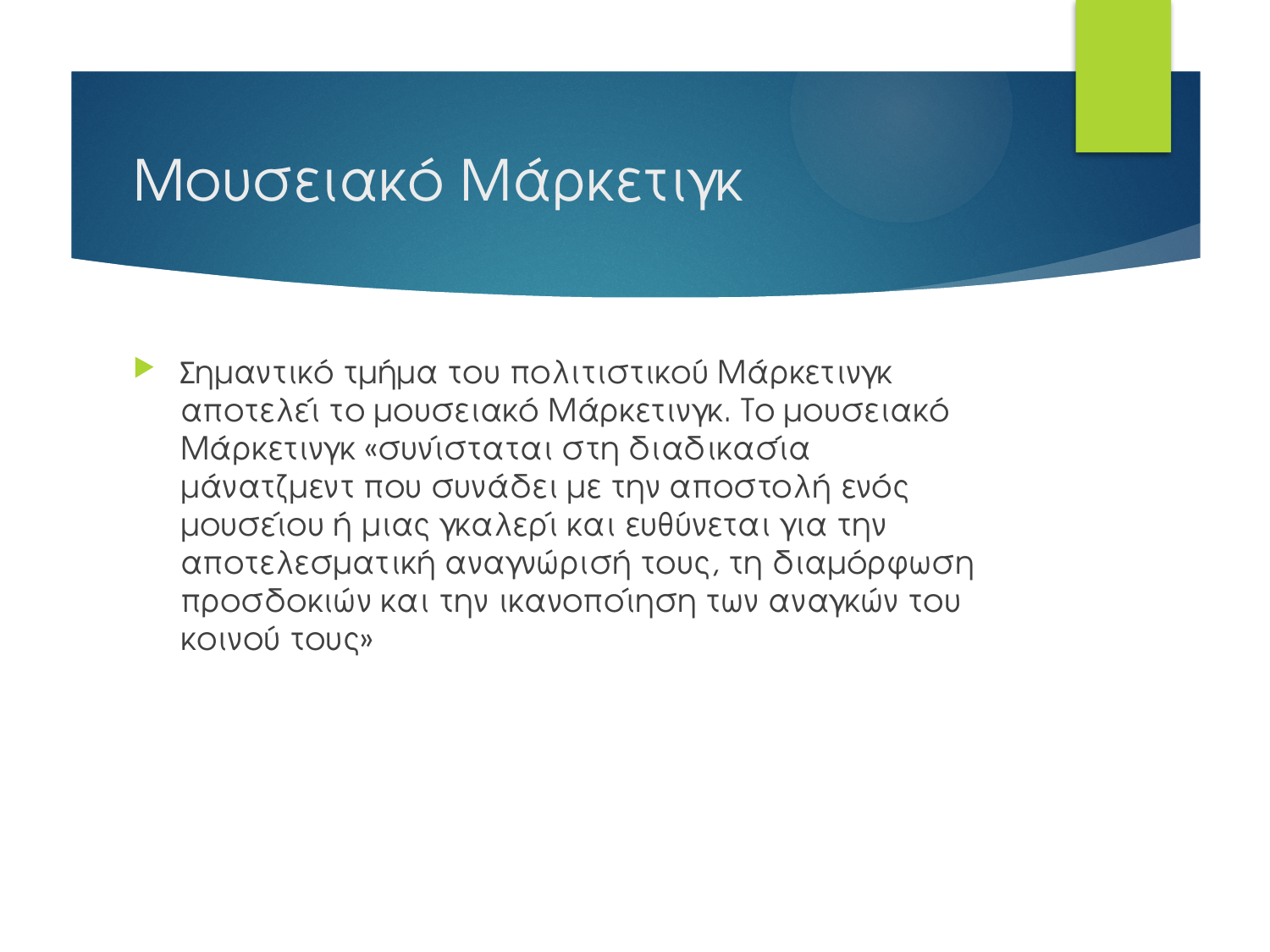

# Μουσειακό Μάρκετιγκ
Σημαντικό τμήμα του πολιτιστικού Μάρκετινγκ αποτελεί το μουσειακό Μάρκετινγκ. Το μουσειακό Μάρκετινγκ «συνίσταται στη διαδικασία μάνατζμεντ που συνάδει με την αποστολή ενός μουσείου ή μιας γκαλερί και ευθύνεται για την αποτελεσματική αναγνώρισή τους, τη διαμόρφωση προσδοκιών και την ικανοποίηση των αναγκών του κοινού τους»